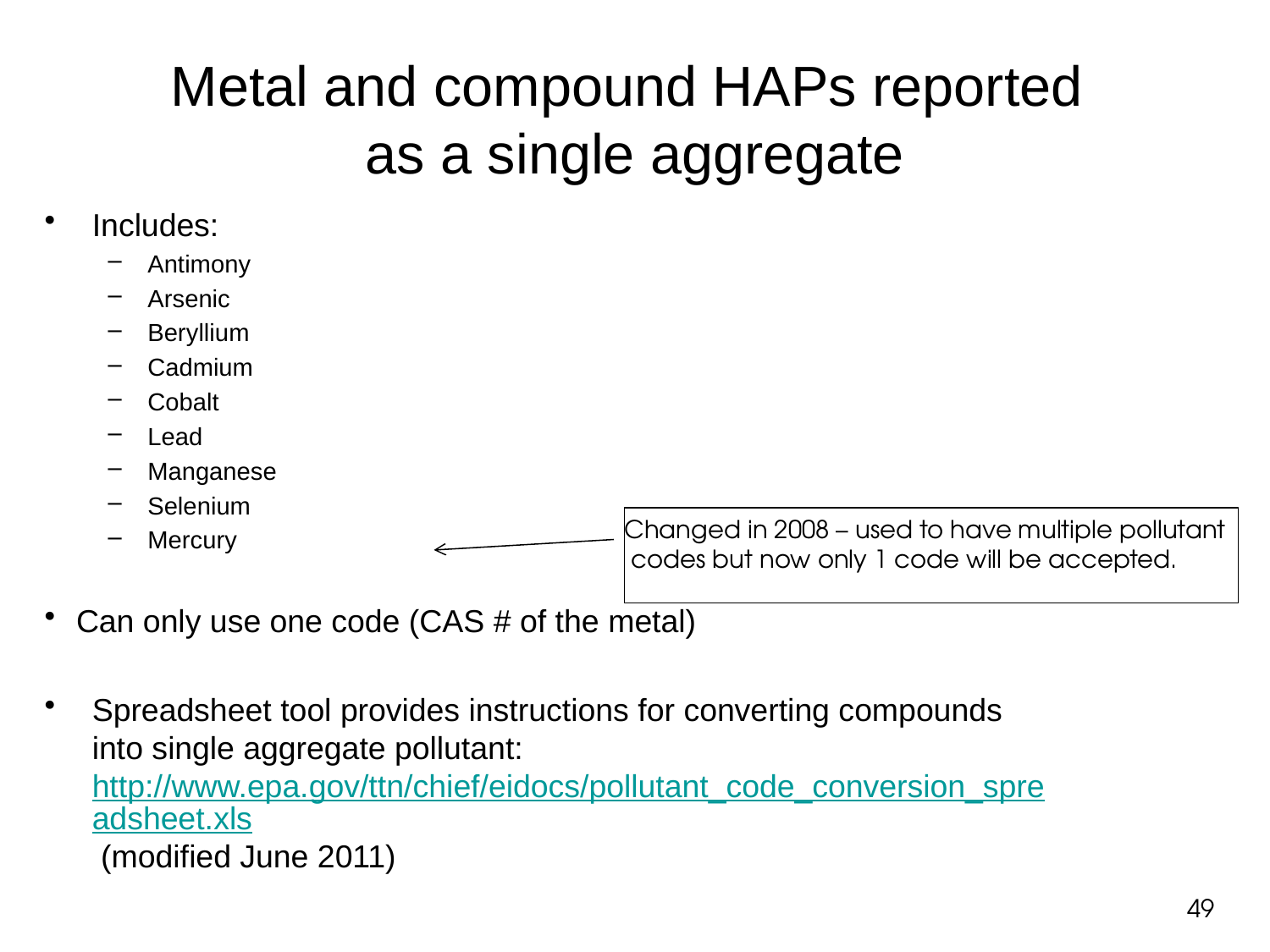

# Metal and compound HAPs reported as a single aggregate

Includes:
Antimony
Arsenic
Beryllium
Cadmium
Cobalt
Lead
Manganese
Selenium
Mercury

Can only use one code (CAS # of the metal)

Spreadsheet tool provides instructions for converting compounds into single aggregate pollutant: http://www.epa.gov/ttn/chief/eidocs/pollutant_code_conversion_spreadsheet.xls (modified June 2011)

Changed in 2008 – used to have multiple pollutant
 codes but now only 1 code will be accepted.

49